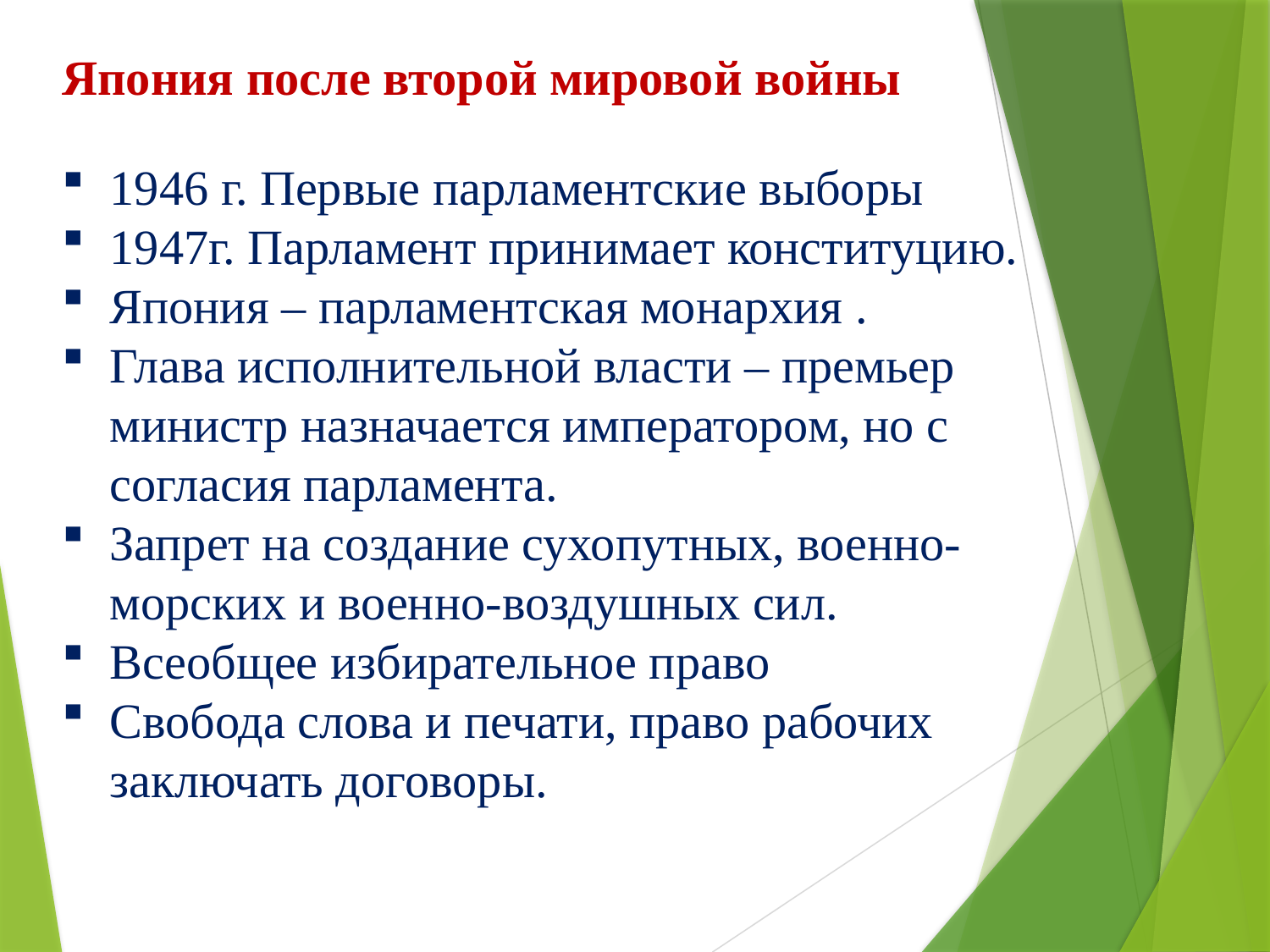

Япония после второй мировой войны

1946 г. Первые парламентские выборы
1947г. Парламент принимает конституцию.
Япония – парламентская монархия .
Глава исполнительной власти – премьер министр назначается императором, но с согласия парламента.
Запрет на создание сухопутных, военно-морских и военно-воздушных сил.
Всеобщее избирательное право
Свобода слова и печати, право рабочих заключать договоры.